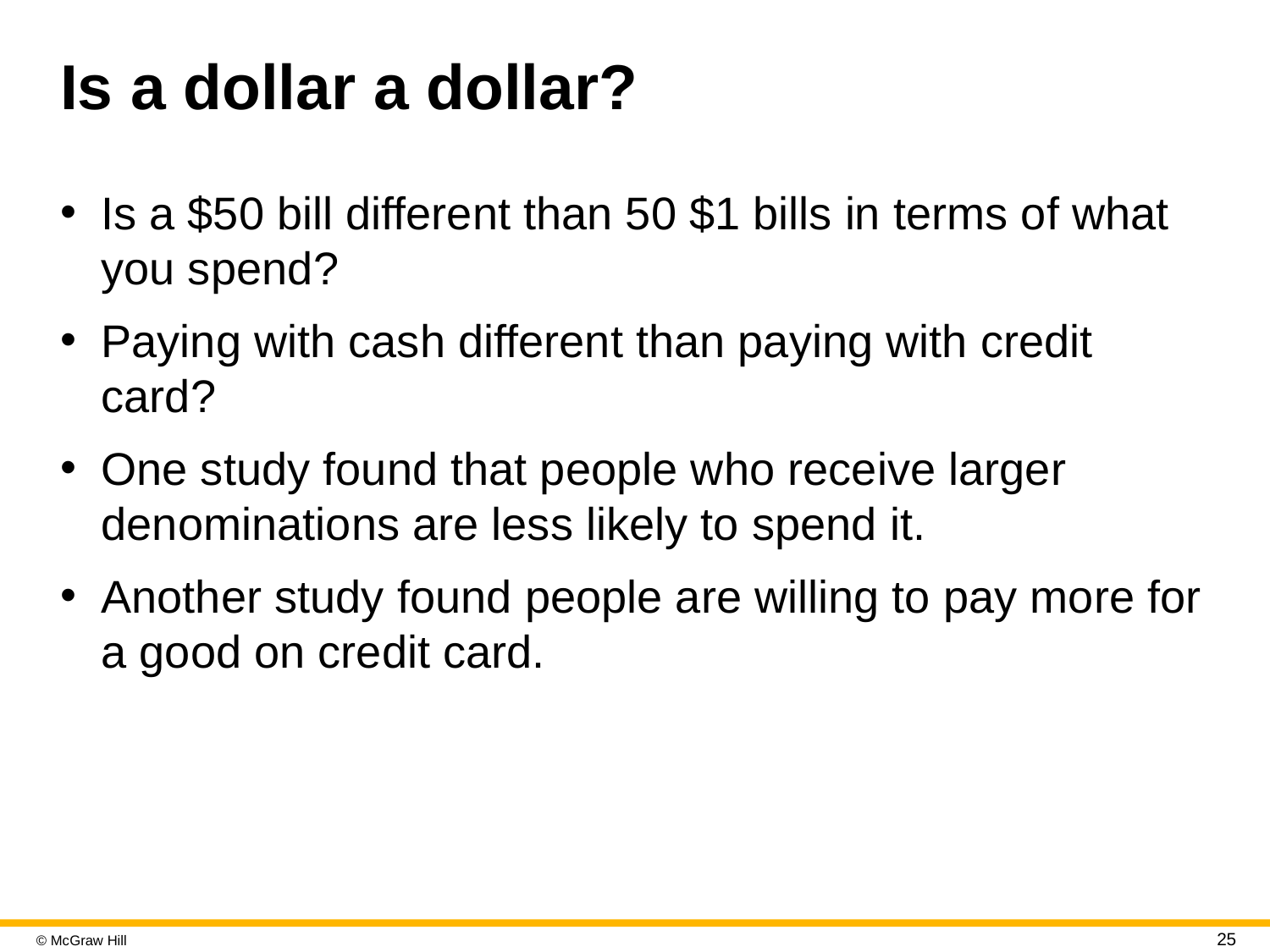

# Is a dollar a dollar?
Is a $50 bill different than 50 $1 bills in terms of what you spend?
Paying with cash different than paying with credit card?
One study found that people who receive larger denominations are less likely to spend it.
Another study found people are willing to pay more for a good on credit card.